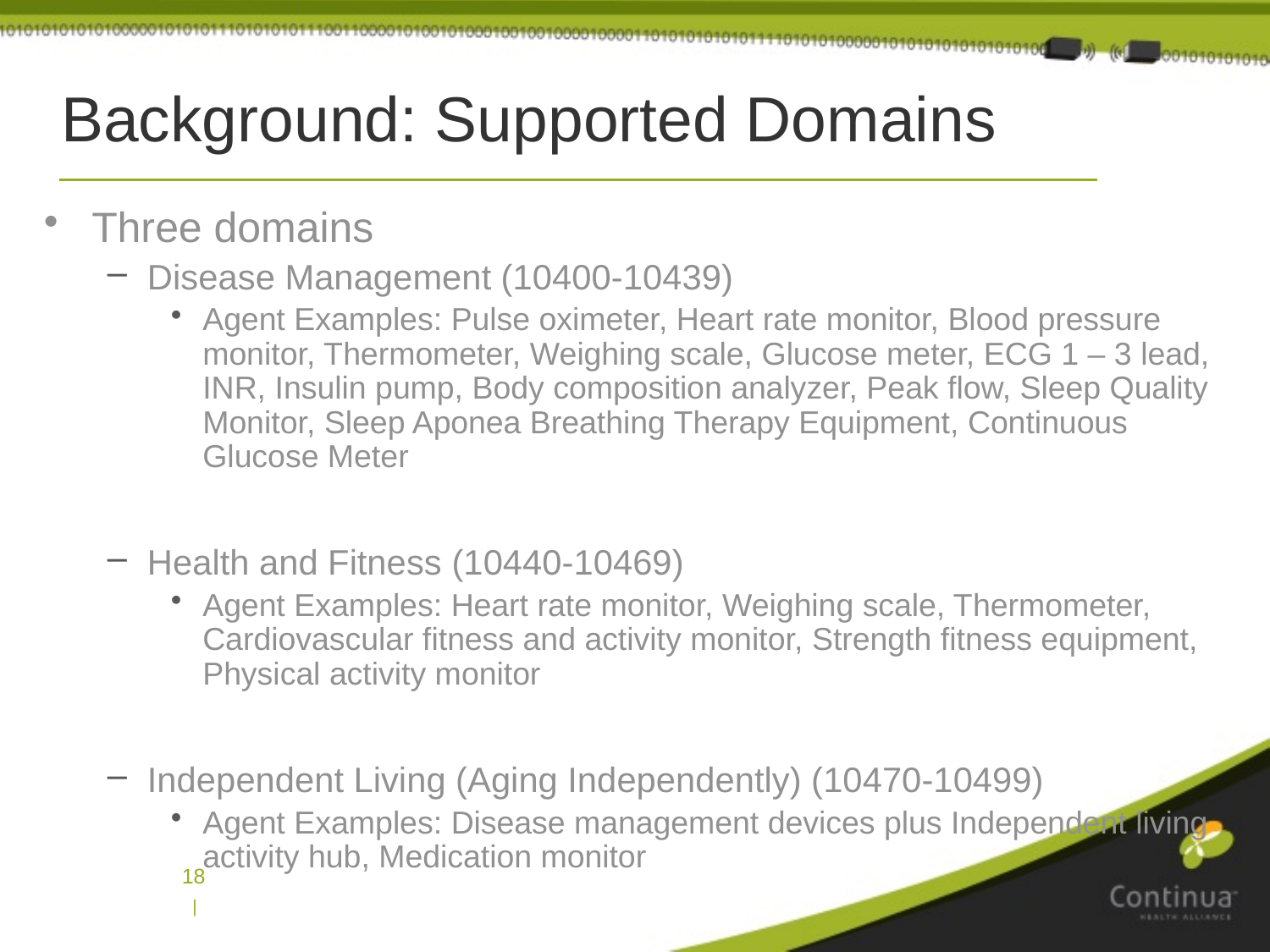

# Background: Supported Domains
Three domains
Disease Management (10400-10439)
Agent Examples: Pulse oximeter, Heart rate monitor, Blood pressure monitor, Thermometer, Weighing scale, Glucose meter, ECG 1 – 3 lead, INR, Insulin pump, Body composition analyzer, Peak flow, Sleep Quality Monitor, Sleep Aponea Breathing Therapy Equipment, Continuous Glucose Meter

Health and Fitness (10440-10469)
Agent Examples: Heart rate monitor, Weighing scale, Thermometer, Cardiovascular fitness and activity monitor, Strength fitness equipment, Physical activity monitor

Independent Living (Aging Independently) (10470-10499)
Agent Examples: Disease management devices plus Independent living activity hub, Medication monitor
18